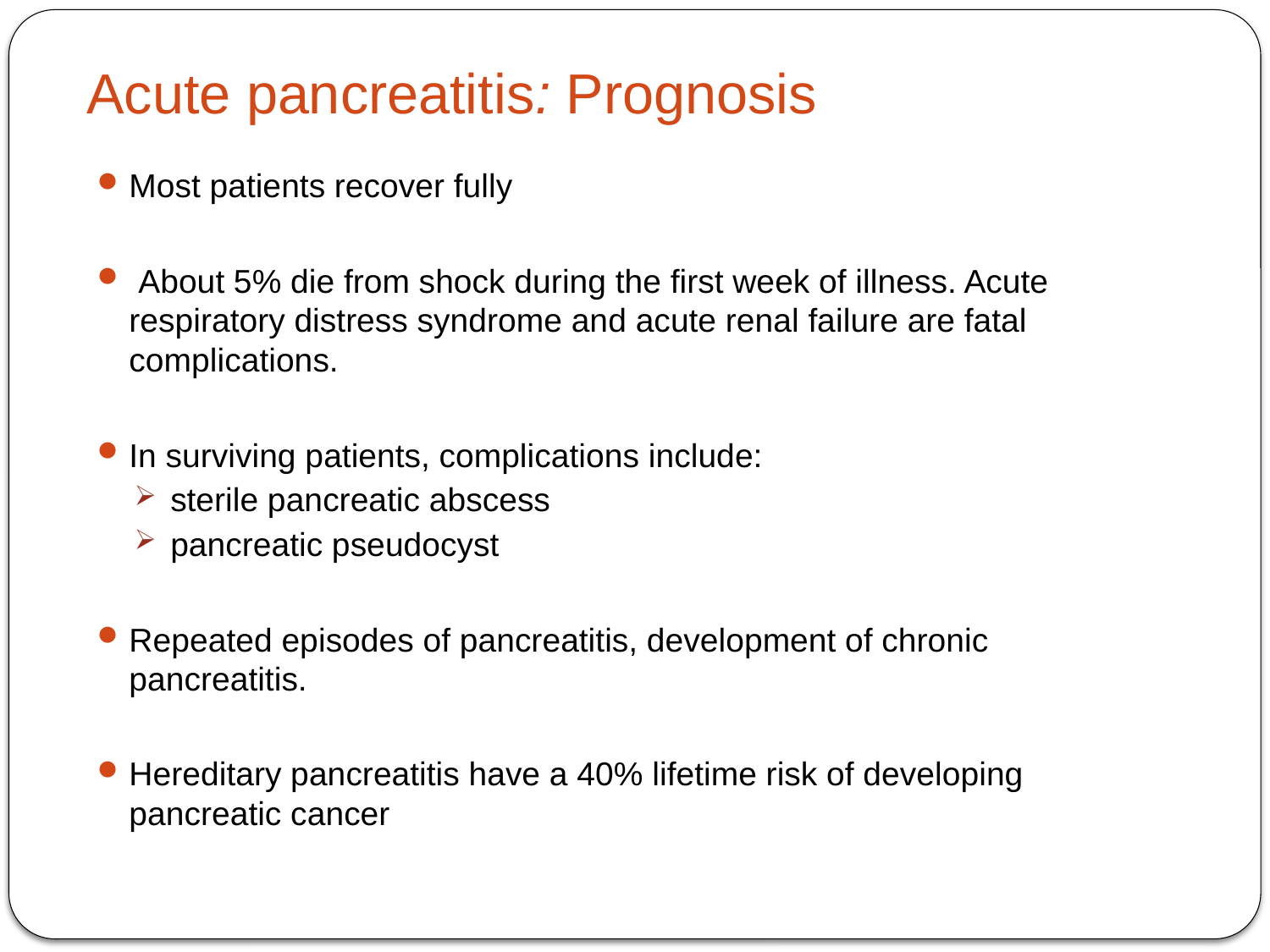

# Acute pancreatitis: Prognosis
Most patients recover fully

 About 5% die from shock during the first week of illness. Acute respiratory distress syndrome and acute renal failure are fatal complications.

In surviving patients, complications include:
 sterile pancreatic abscess
 pancreatic pseudocyst

Repeated episodes of pancreatitis, development of chronic pancreatitis.

Hereditary pancreatitis have a 40% lifetime risk of developing pancreatic cancer